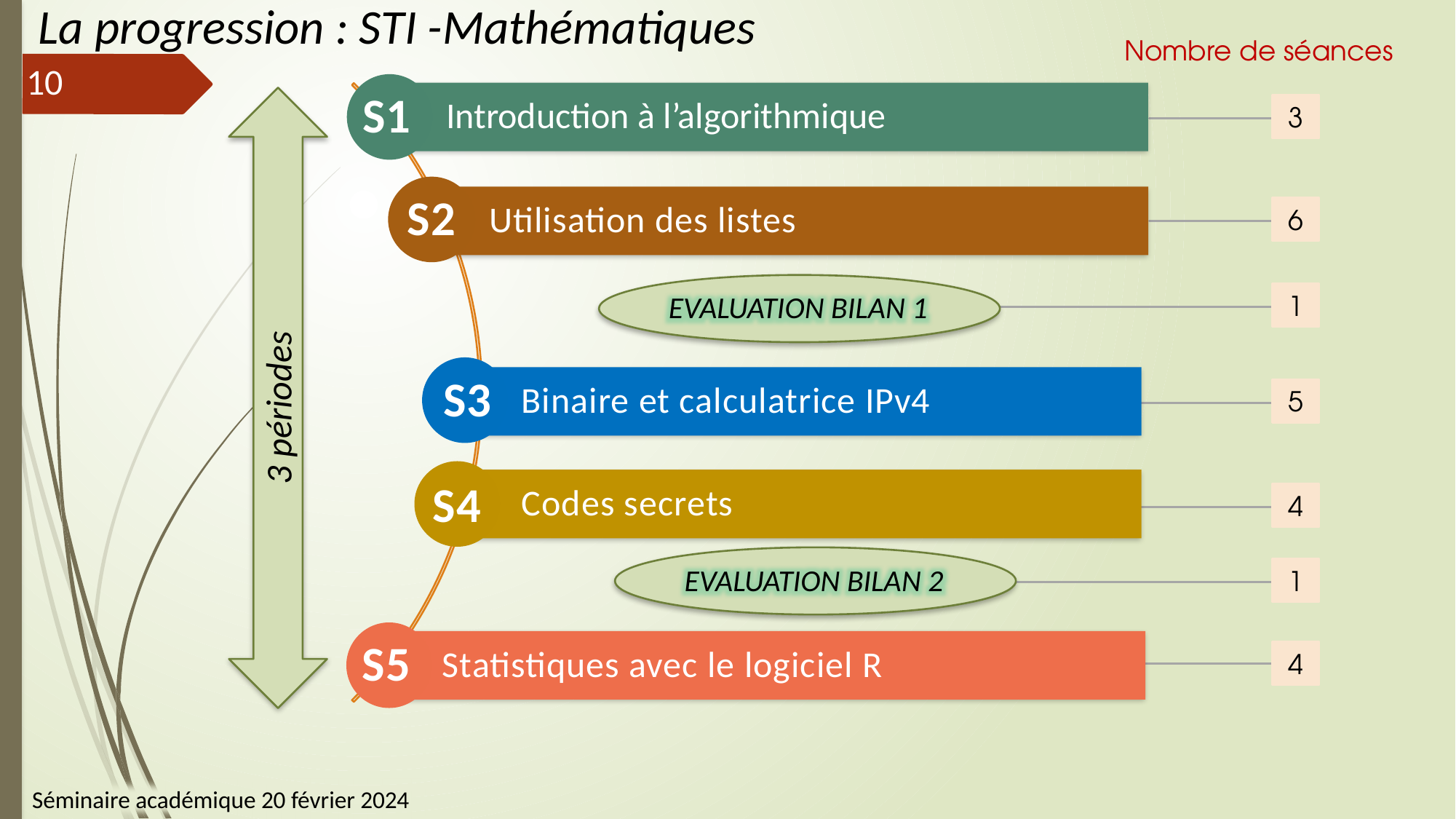

La progression : STI -Mathématiques
Nombre de séances
10

S1
Introduction à l’algorithmique
3
6
5
4
1
4
1

S2
Utilisation des listes

Evaluation bilan 1

S3
Binaire et calculatrice IPv4
3 périodes

S4
Codes secrets

Evaluation bilan 2

S5
Statistiques avec le logiciel R